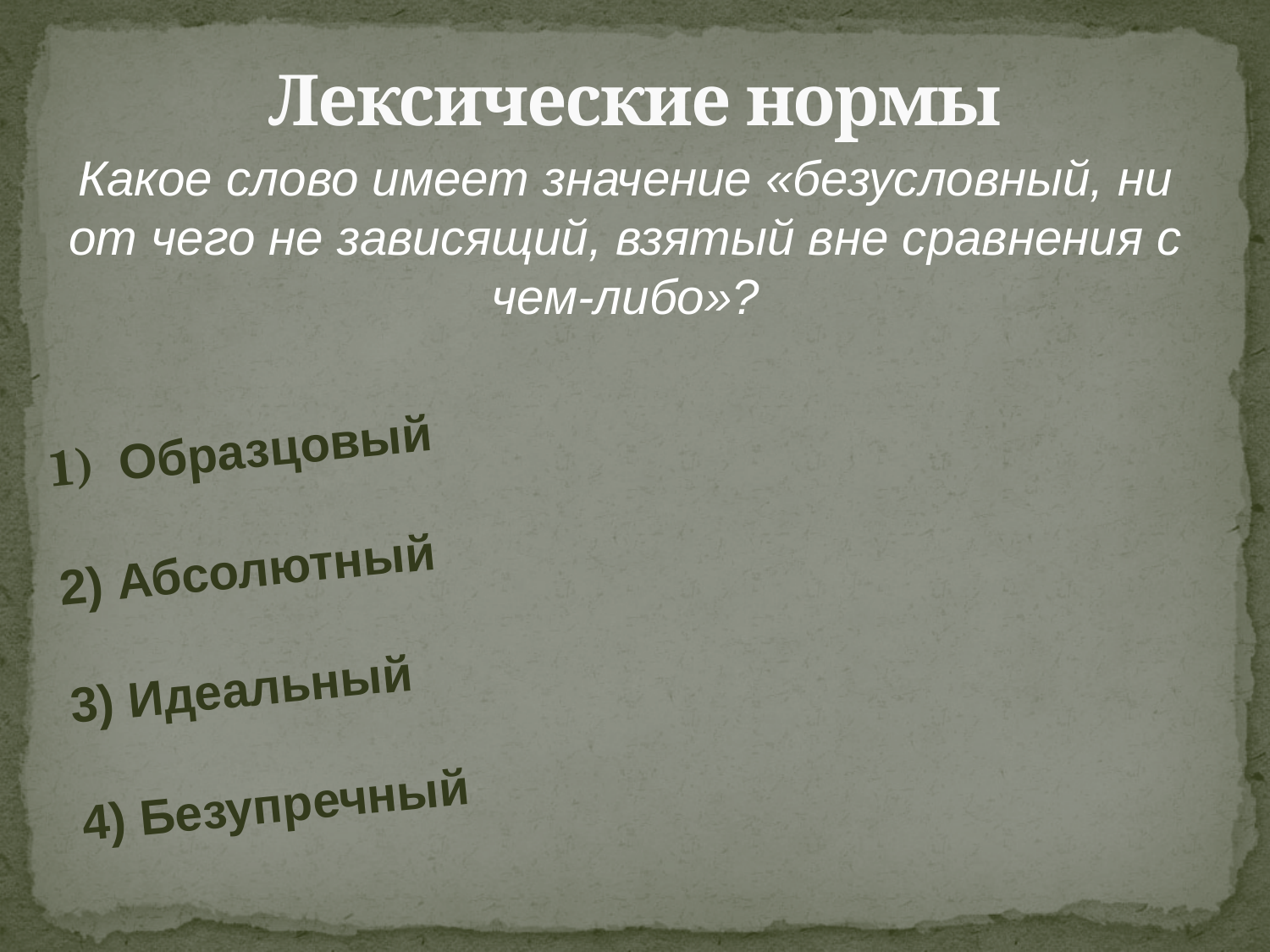

# Лексические нормы
Какое слово имеет значение «безусловный, ни от чего не зависящий, взятый вне сравнения с чем-либо»?

Образцовый

2) Абсолютный

3) Идеальный

4) Безупречный